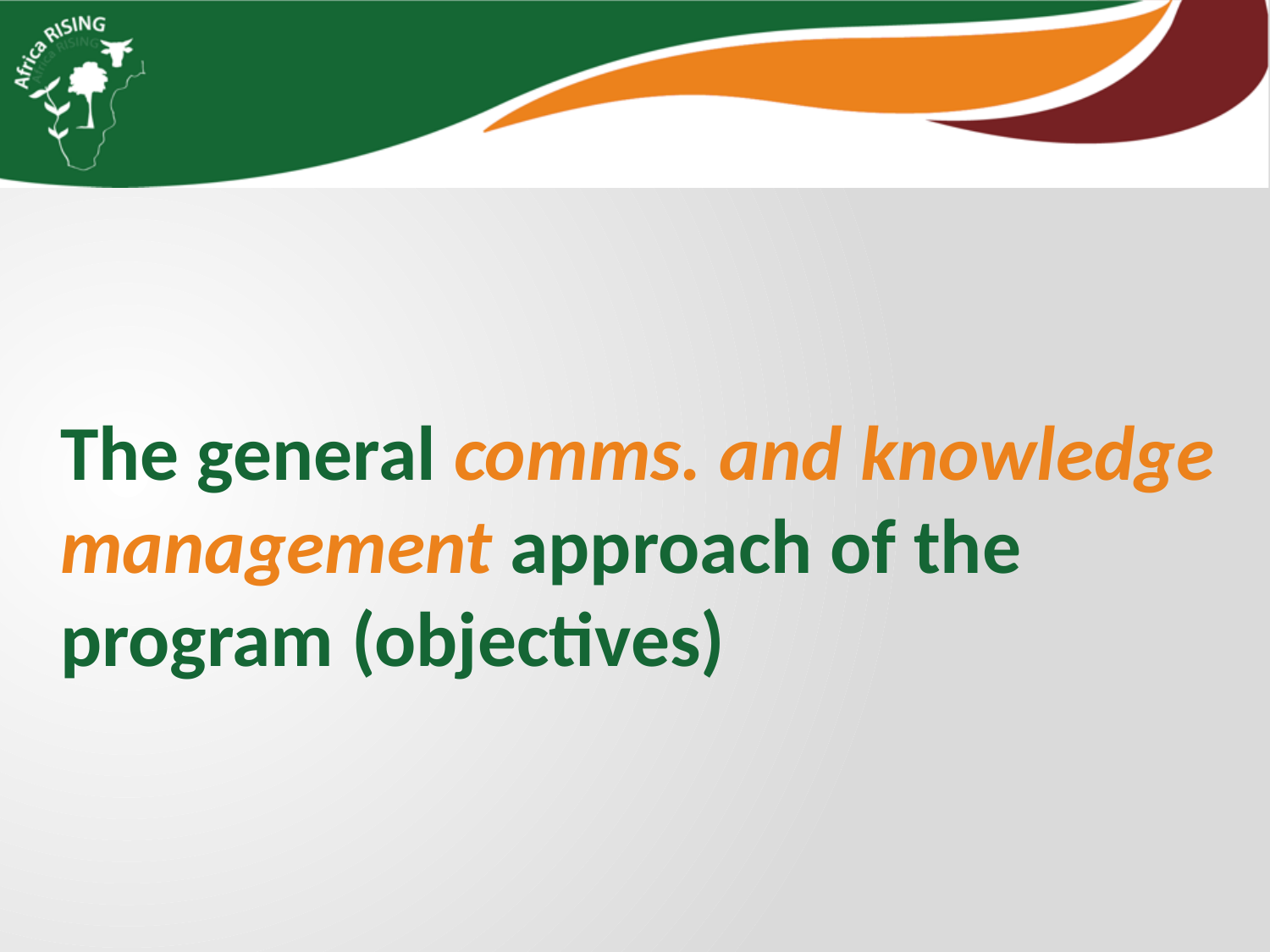

The general comms. and knowledge management approach of the program (objectives)